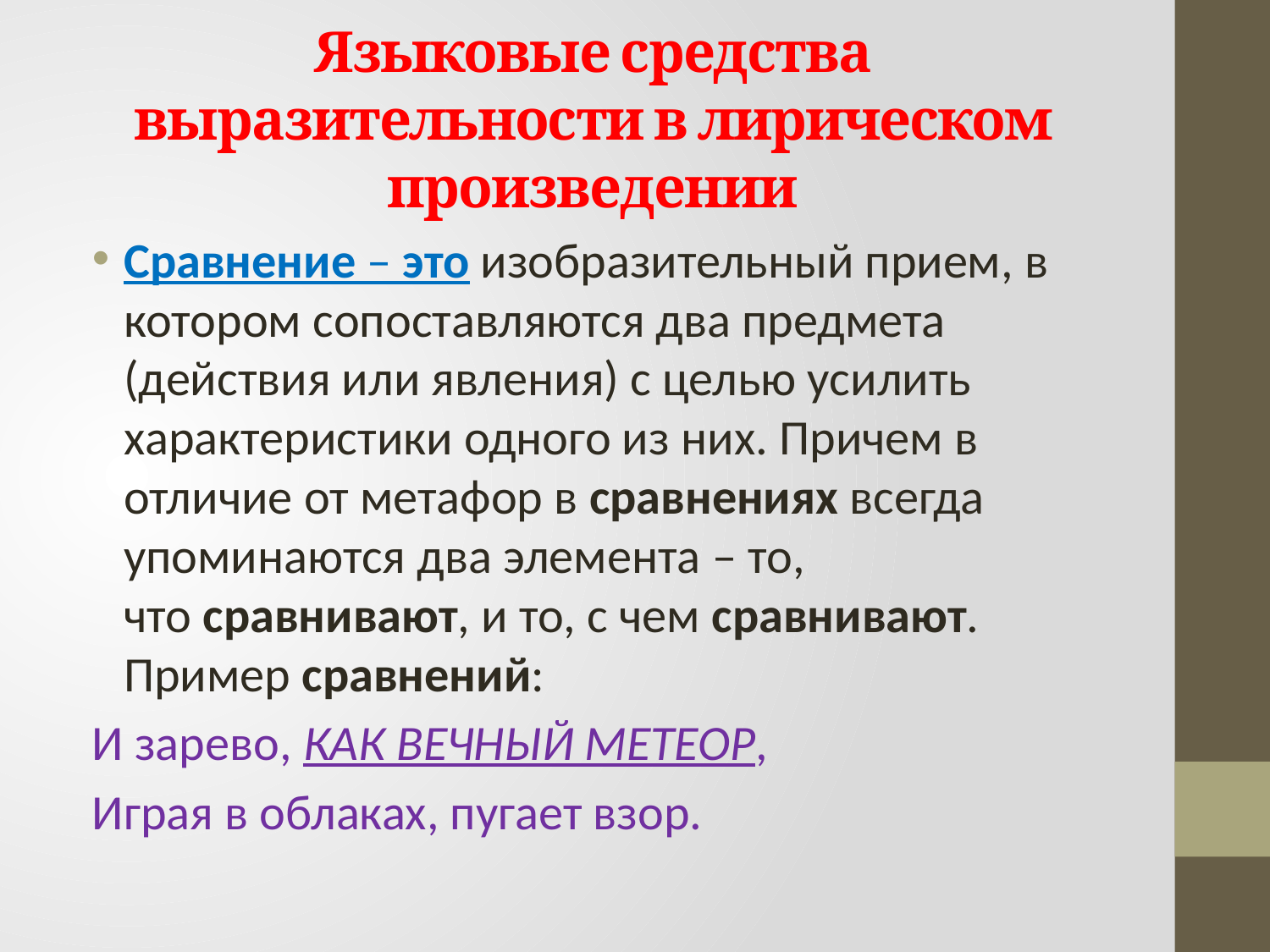

# Языковые средства выразительности в лирическом произведении
Сравнение – это изобразительный прием, в котором сопоставляются два предмета (действия или явления) с целью усилить характеристики одного из них. Причем в отличие от метафор в сравнениях всегда упоминаются два элемента – то, что сравнивают, и то, с чем сравнивают. Пример сравнений:
И зарево, КАК ВЕЧНЫЙ МЕТЕОР,
Играя в облаках, пугает взор.